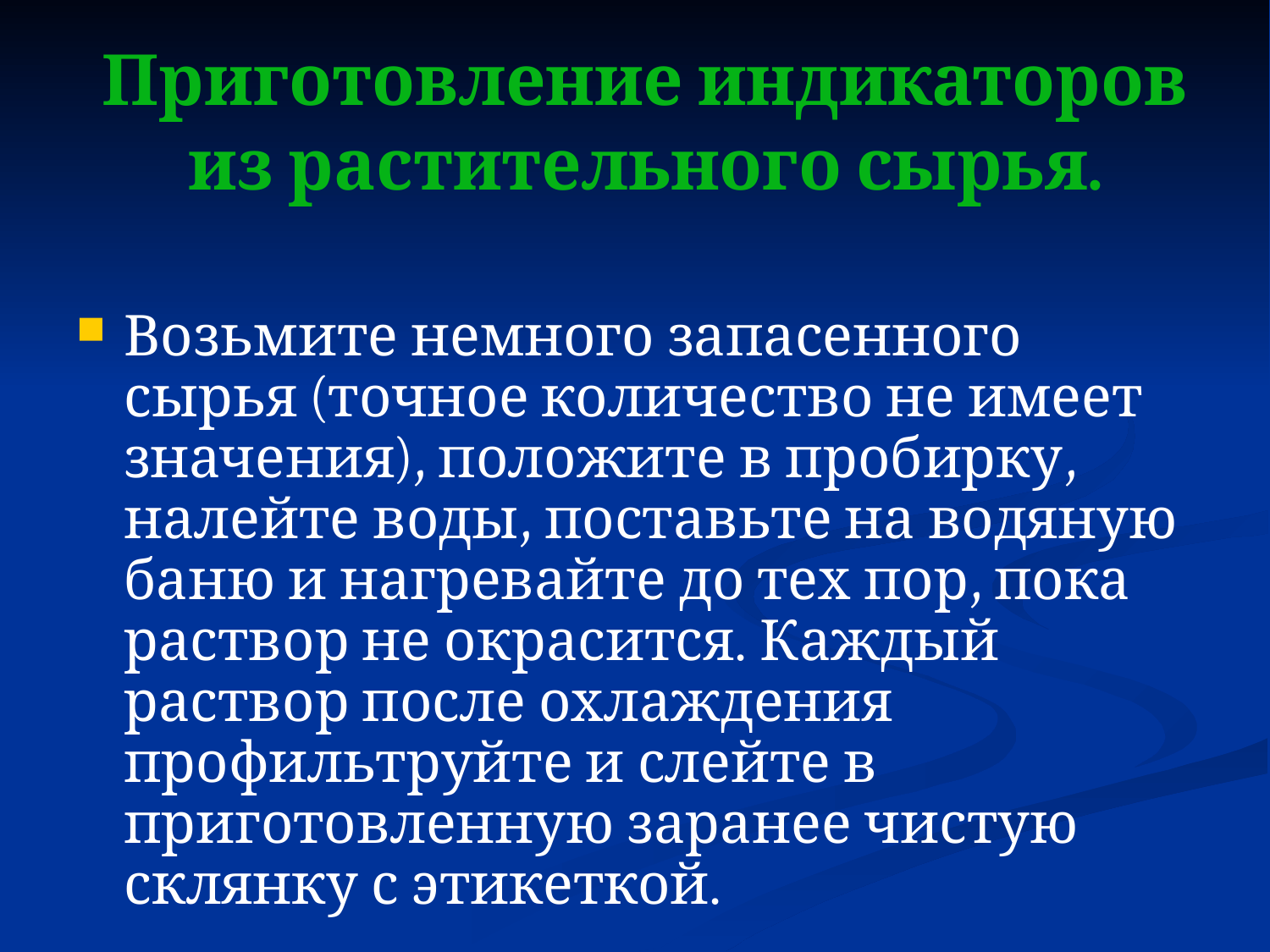

# Приготовление индикаторов из растительного сырья.

Возьмите немного запасенного сырья (точное количество не имеет значения), положите в пробирку, налейте воды, поставьте на водяную баню и нагревайте до тех пор, пока раствор не окрасится. Каждый раствор после охлаждения профильтруйте и слейте в приготовленную заранее чистую склянку с этикеткой.